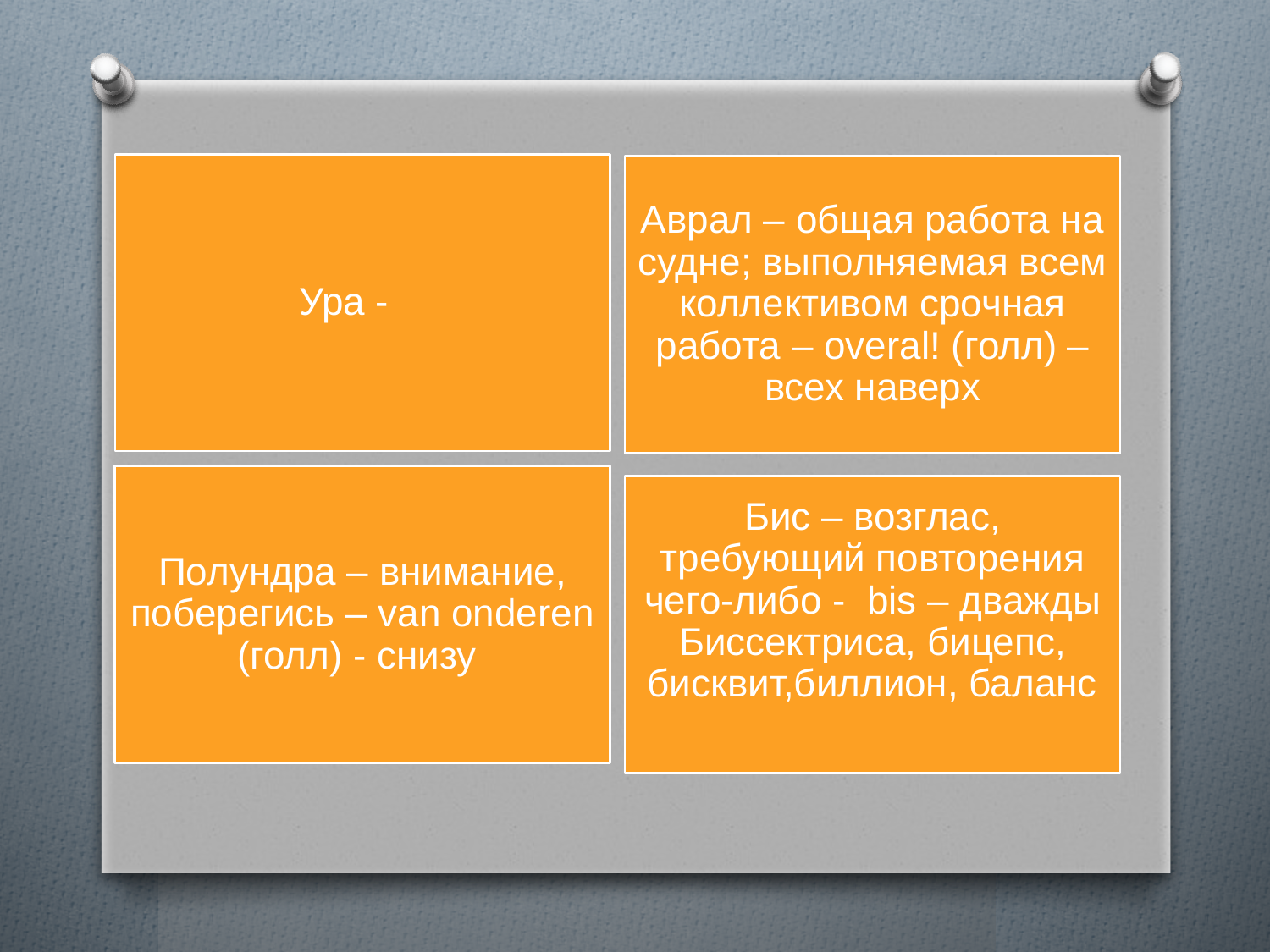

Ура -
Полундра – внимание, поберегись – van onderen (голл) - снизу
Аврал – общая работа на судне; выполняемая всем коллективом срочная работа – overal! (голл) – всех наверх
Бис – возглас, требующий повторения чего-либо -  bis – дважды
Биссектриса, бицепс, бисквит,биллион, баланс